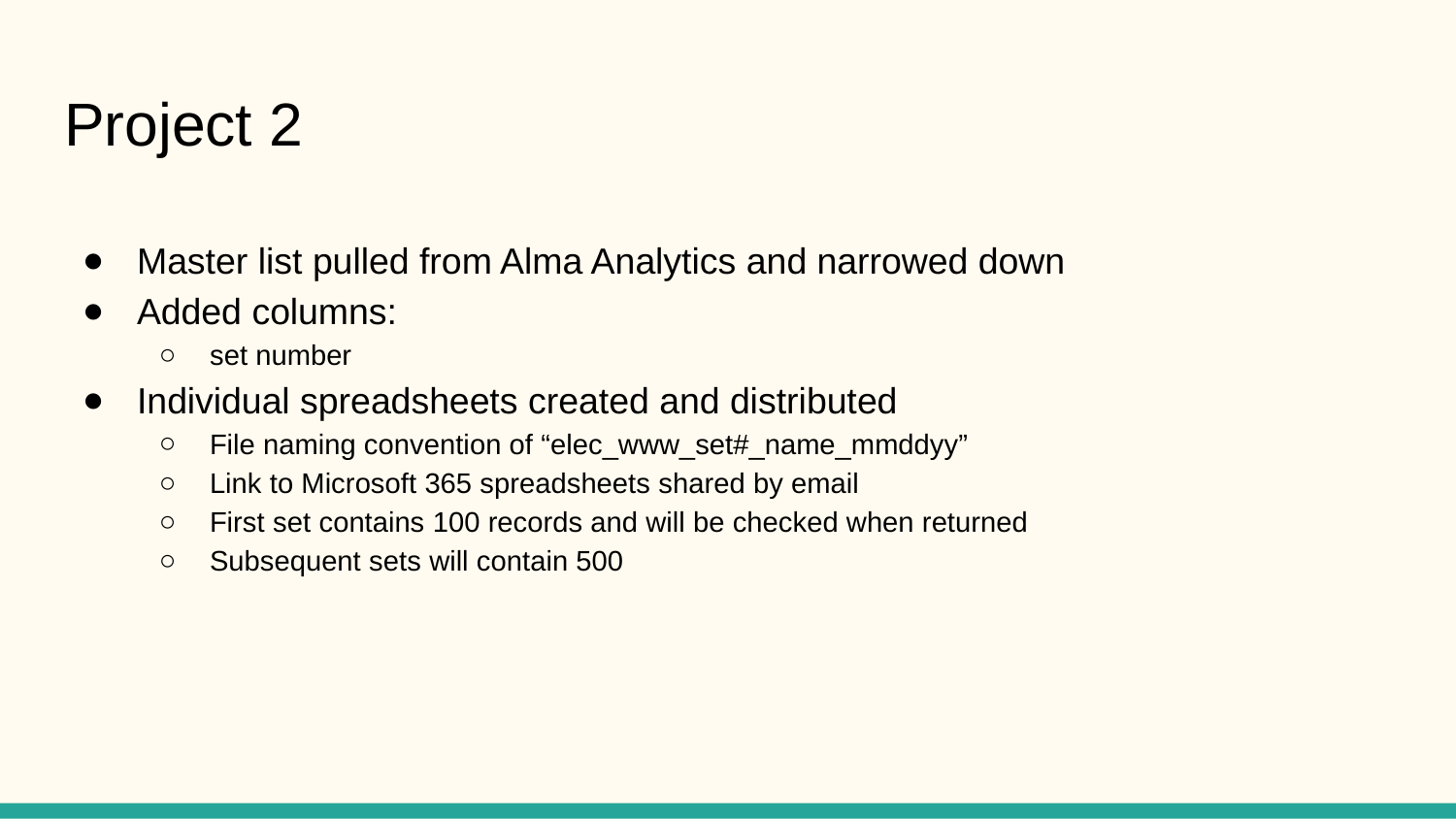

# Project 2
Master list pulled from Alma Analytics and narrowed down
Added columns:
set number
Individual spreadsheets created and distributed
File naming convention of “elec_www_set#_name_mmddyy”
Link to Microsoft 365 spreadsheets shared by email
First set contains 100 records and will be checked when returned
Subsequent sets will contain 500